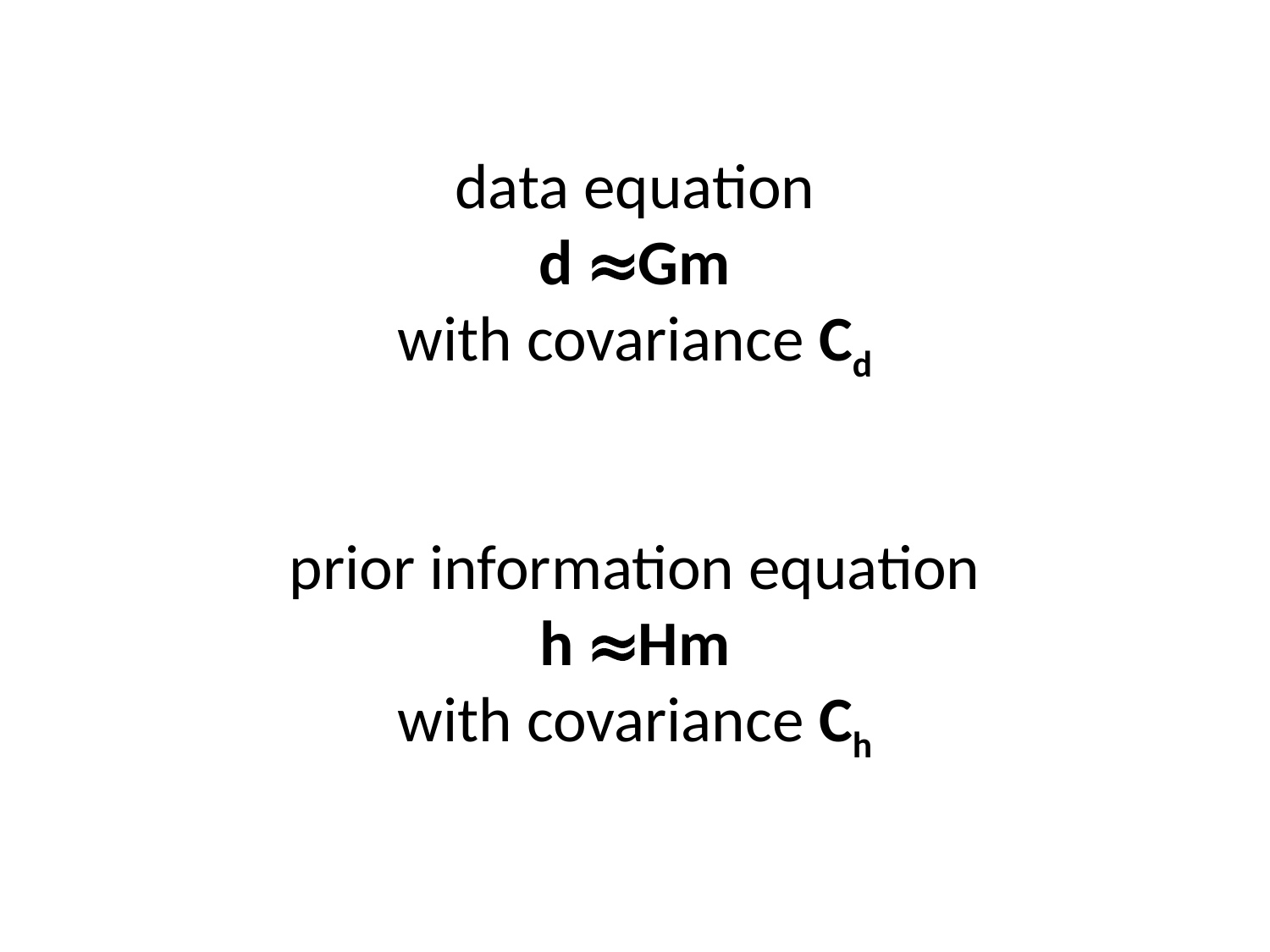

# data equation d ≈Gm with covariance Cd
prior information equation
h ≈Hm
with covariance Ch